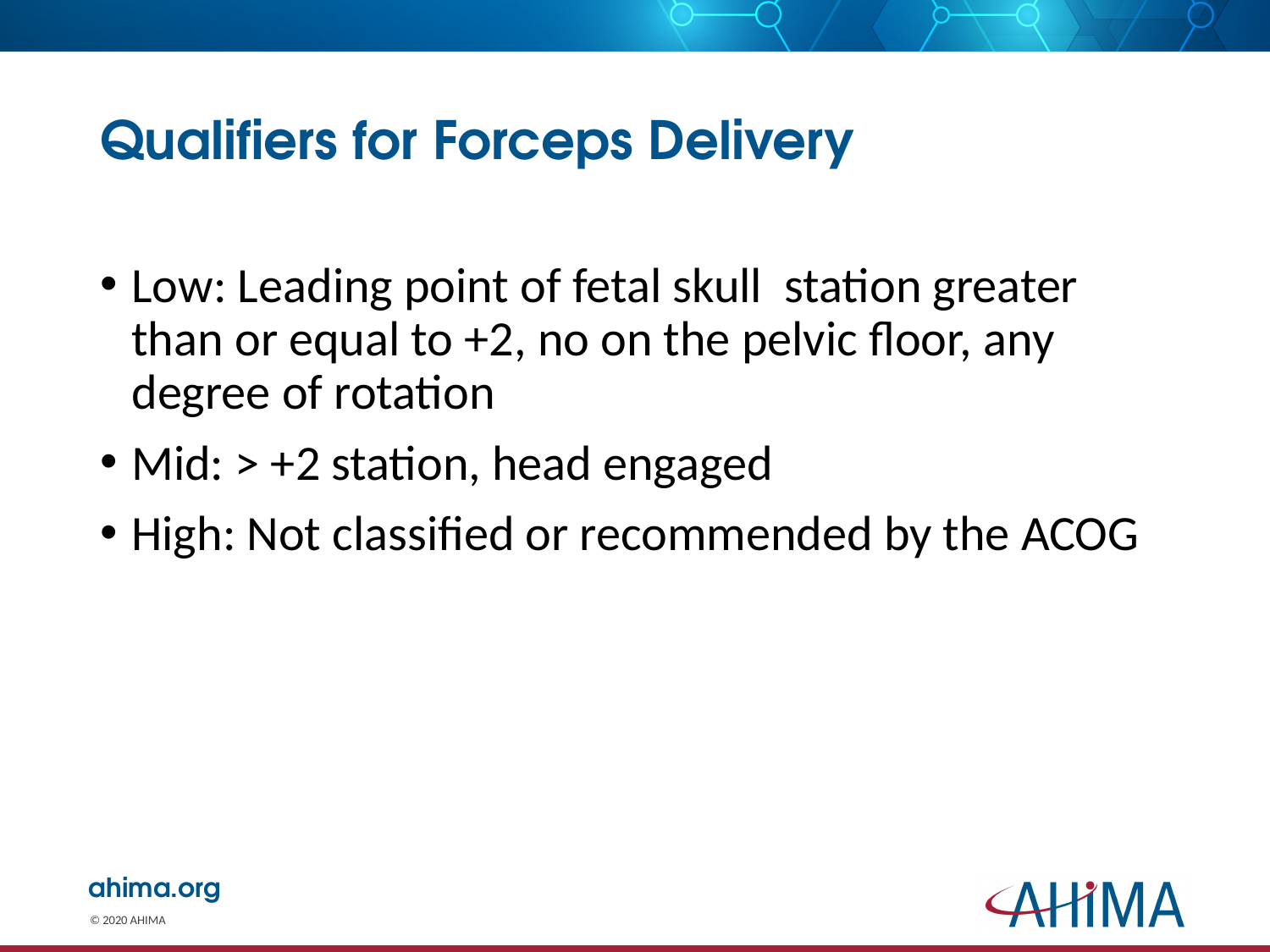

# Qualifiers for Forceps Delivery
Low: Leading point of fetal skull  station greater than or equal to +2, no on the pelvic floor, any degree of rotation
Mid: > +2 station, head engaged
High: Not classified or recommended by the ACOG